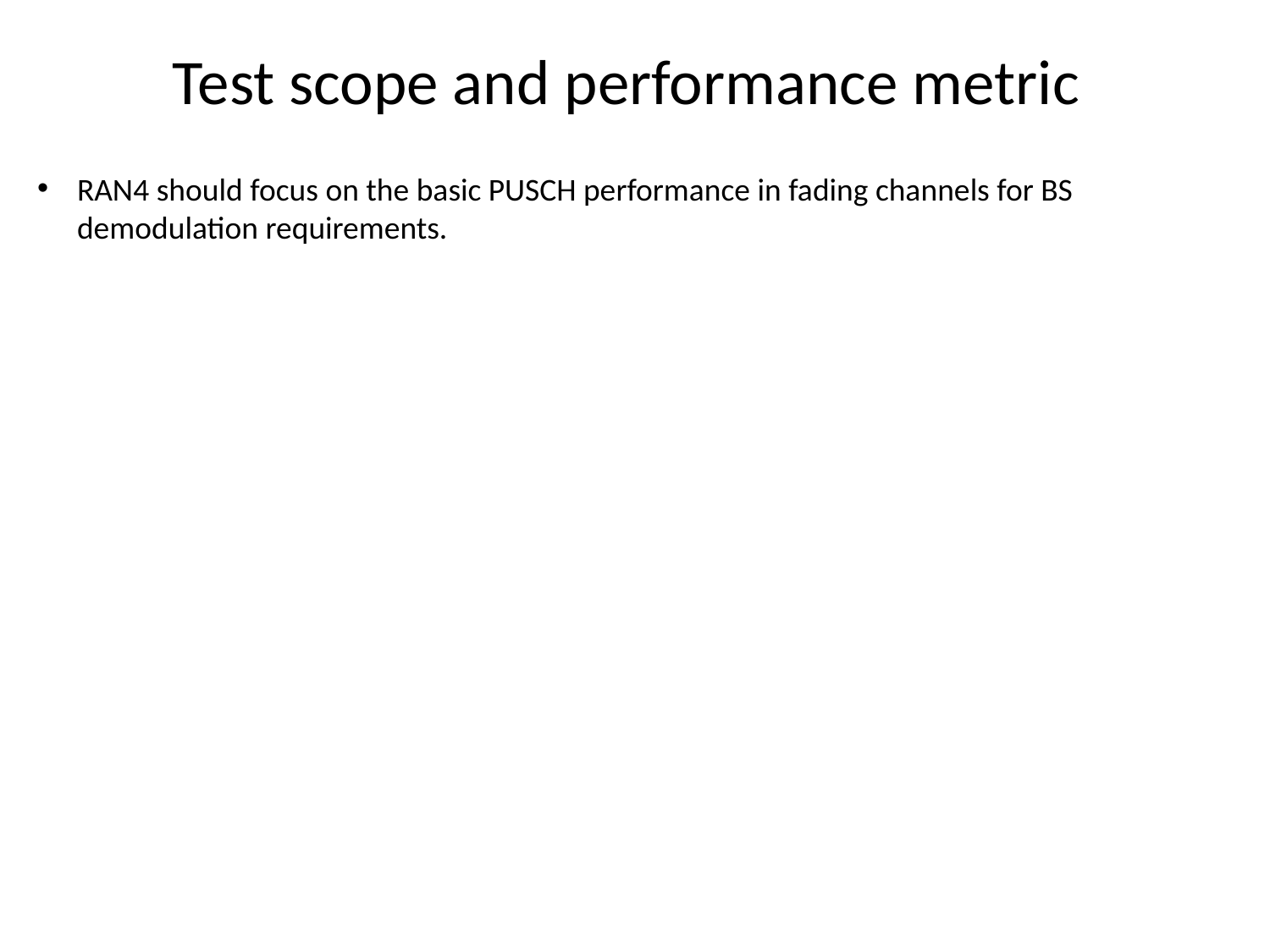

# Test scope and performance metric
RAN4 should focus on the basic PUSCH performance in fading channels for BS demodulation requirements.